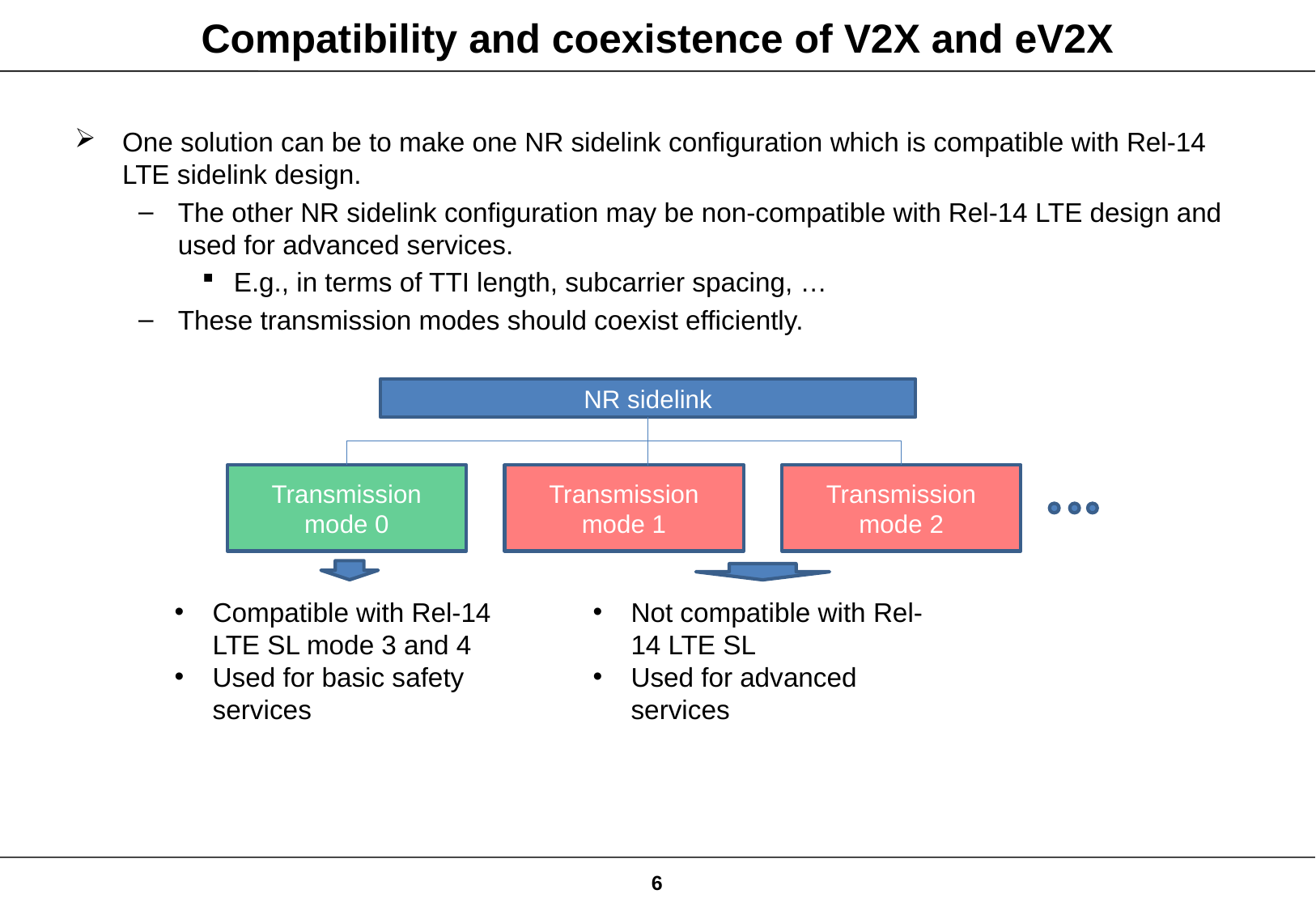

# Compatibility and coexistence of V2X and eV2X
One solution can be to make one NR sidelink configuration which is compatible with Rel-14 LTE sidelink design.
The other NR sidelink configuration may be non-compatible with Rel-14 LTE design and used for advanced services.
E.g., in terms of TTI length, subcarrier spacing, …
These transmission modes should coexist efficiently.

NR sidelink
Transmission mode 0
Transmission mode 1
Transmission mode 2

Compatible with Rel-14 LTE SL mode 3 and 4
Used for basic safety services
Not compatible with Rel-14 LTE SL
Used for advanced services
6